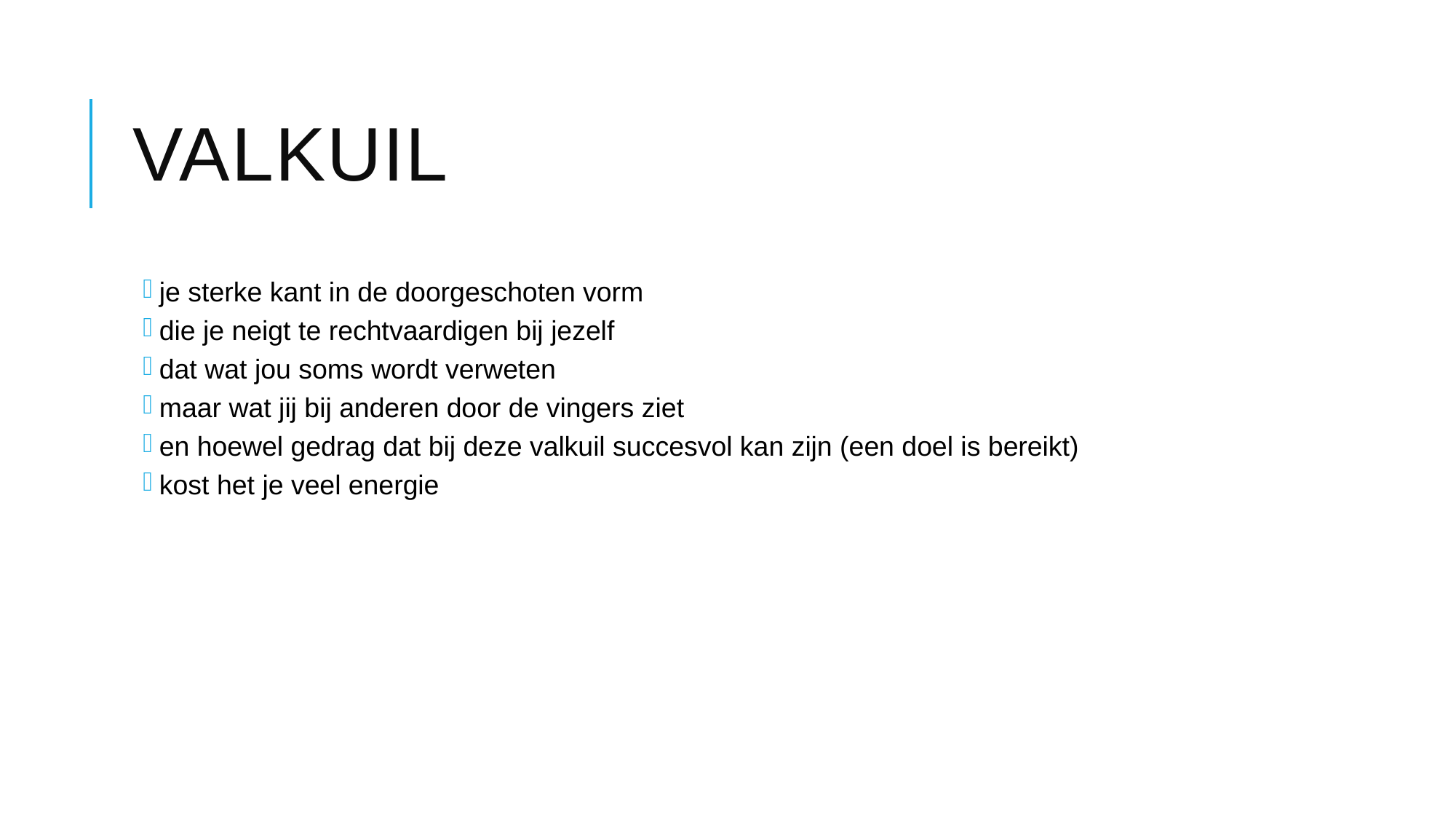

# Valkuil
je sterke kant in de doorgeschoten vorm
die je neigt te rechtvaardigen bij jezelf
dat wat jou soms wordt verweten
maar wat jij bij anderen door de vingers ziet
en hoewel gedrag dat bij deze valkuil succesvol kan zijn (een doel is bereikt)
kost het je veel energie